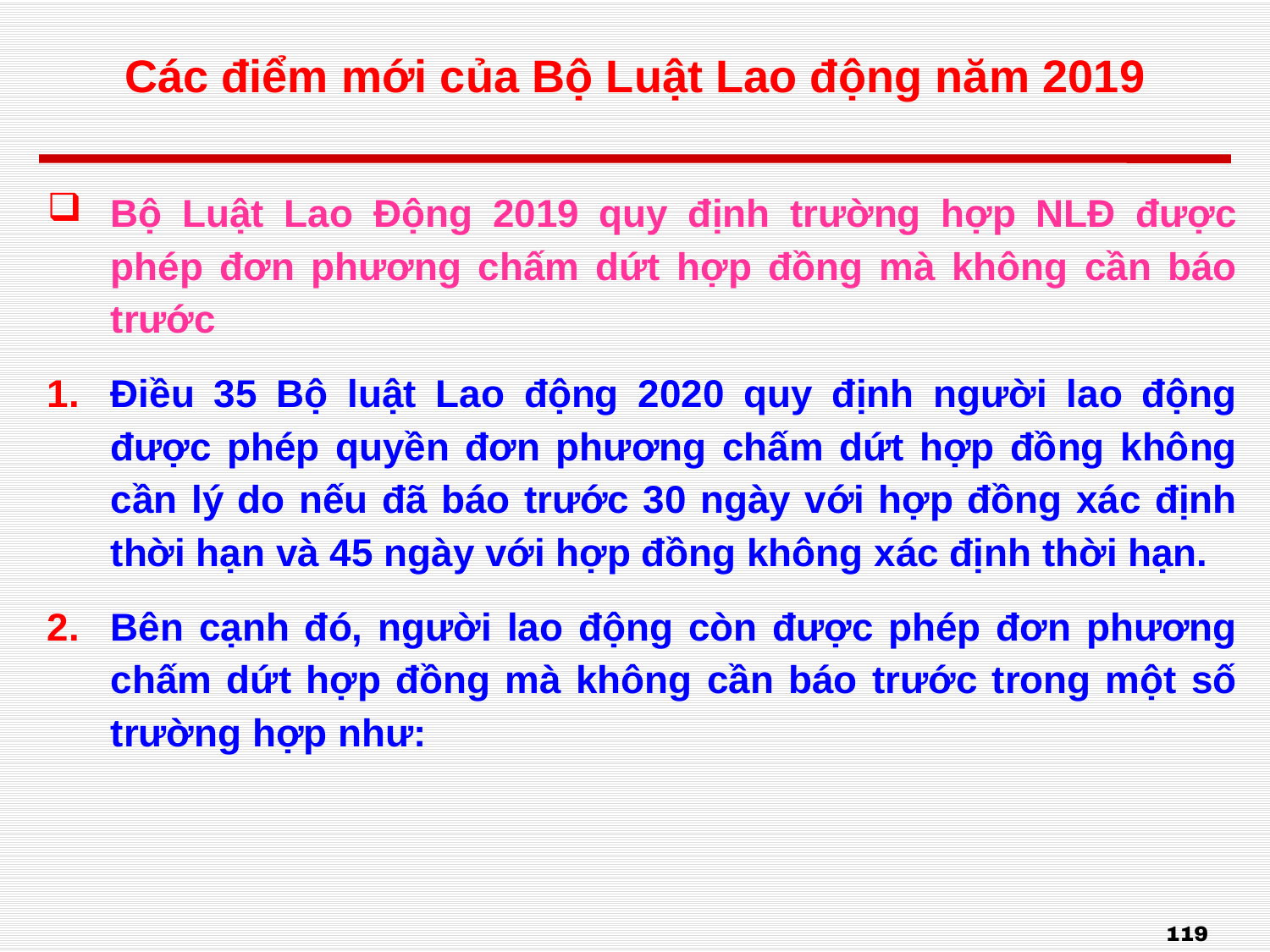

# Các điểm mới của Bộ Luật Lao động năm 2019
Bộ Luật Lao Động 2019 quy định trường hợp NLĐ được phép đơn phương chấm dứt hợp đồng mà không cần báo trước
Điều 35 Bộ luật Lao động 2020 quy định người lao động được phép quyền đơn phương chấm dứt hợp đồng không cần lý do nếu đã báo trước 30 ngày với hợp đồng xác định thời hạn và 45 ngày với hợp đồng không xác định thời hạn.
Bên cạnh đó, người lao động còn được phép đơn phương chấm dứt hợp đồng mà không cần báo trước trong một số trường hợp như: